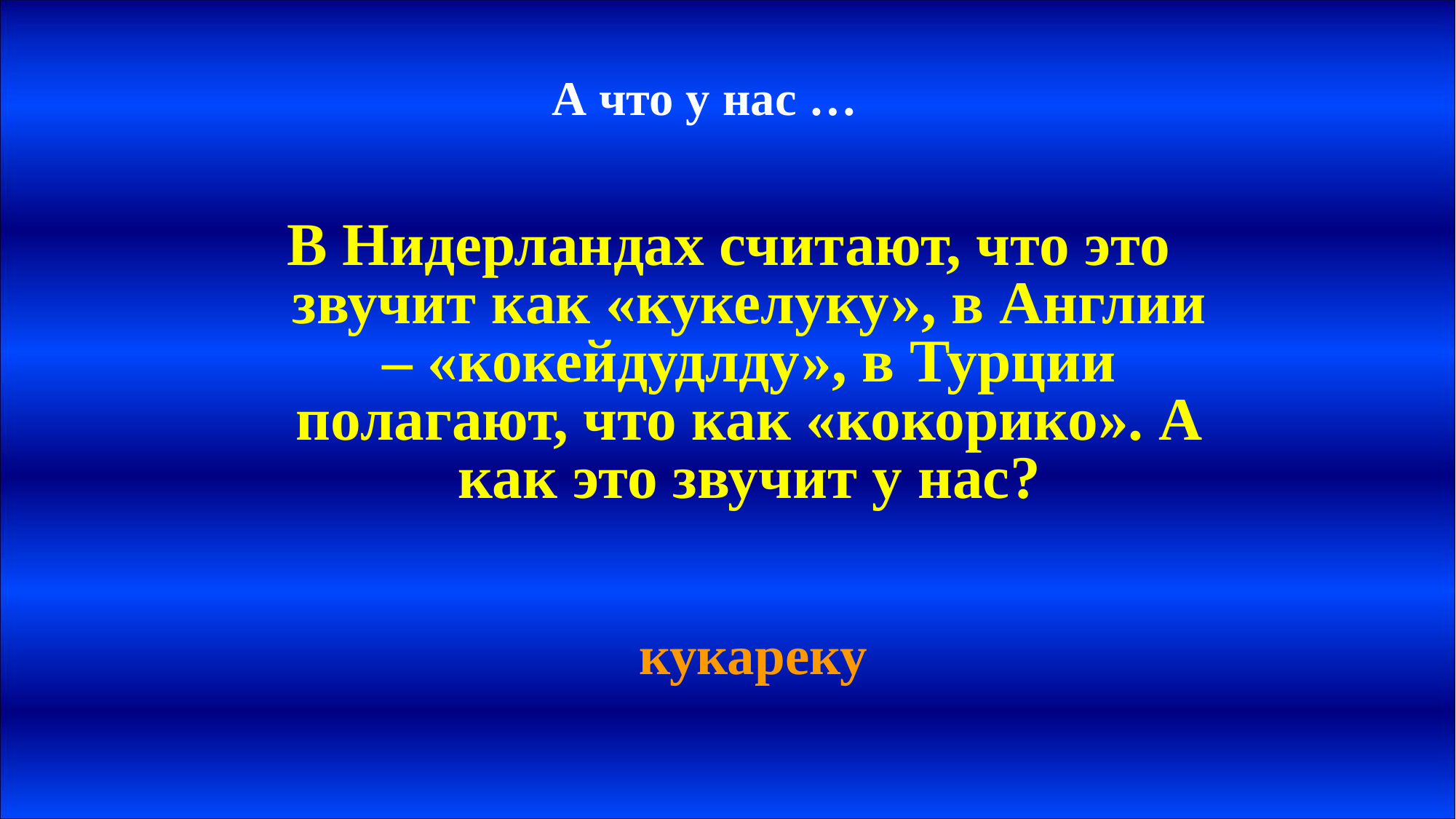

# А что у нас …
В Нидерландах считают, что это звучит как «кукелуку», в Англии – «кокейдудлду», в Турции полагают, что как «кокорико». А как это звучит у нас?
кукареку